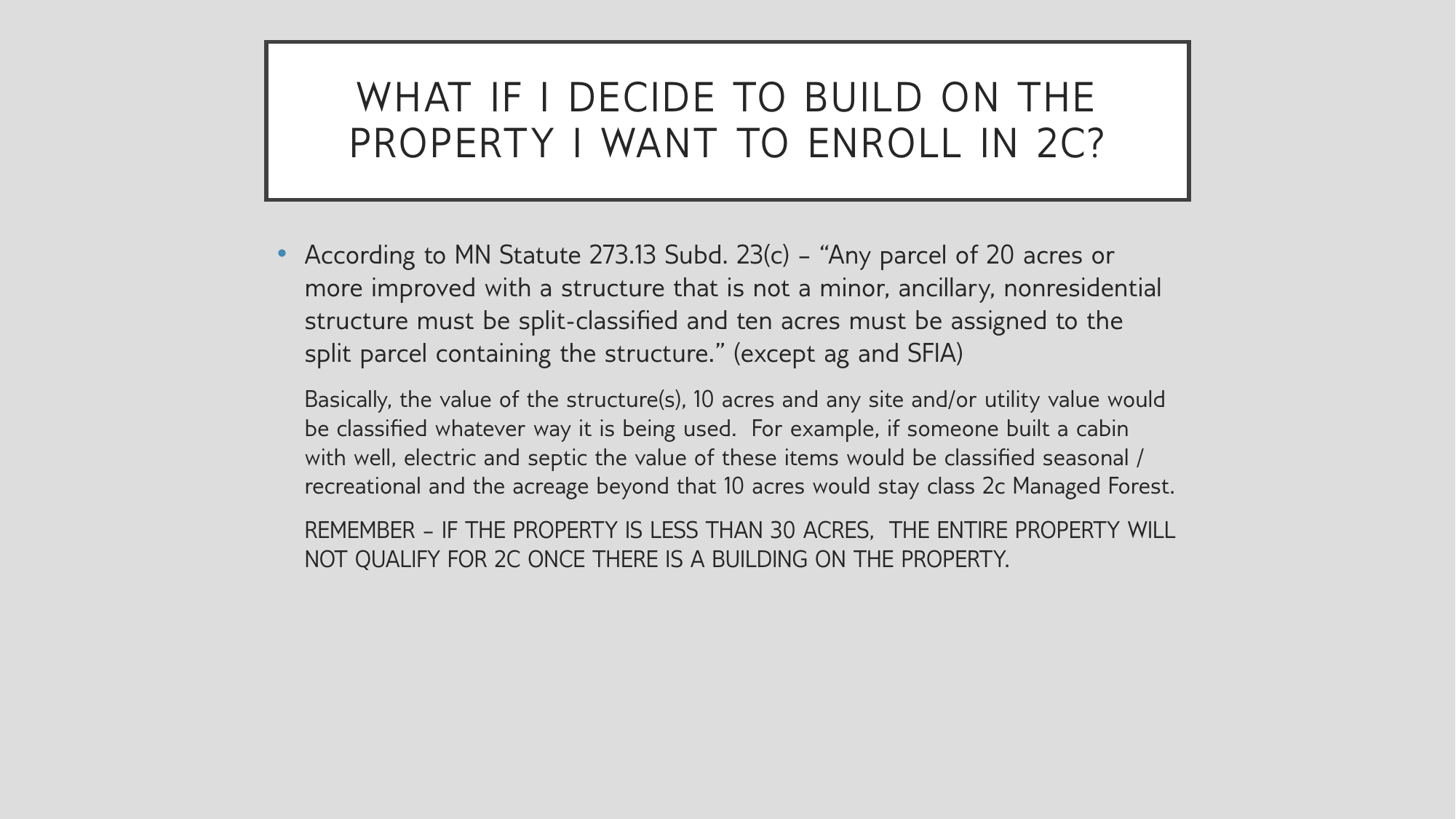

# What if I decide to build on the property I want to enroll in 2c?
According to MN Statute 273.13 Subd. 23(c) – “Any parcel of 20 acres or more improved with a structure that is not a minor, ancillary, nonresidential structure must be split-classified and ten acres must be assigned to the split parcel containing the structure.” (except ag and SFIA)
Basically, the value of the structure(s), 10 acres and any site and/or utility value would be classified whatever way it is being used.  For example, if someone built a cabin with well, electric and septic the value of these items would be classified seasonal / recreational and the acreage beyond that 10 acres would stay class 2c Managed Forest.
REMEMBER – IF THE PROPERTY IS LESS THAN 30 ACRES,  THE ENTIRE PROPERTY WILL NOT QUALIFY FOR 2C ONCE THERE IS A BUILDING ON THE PROPERTY.